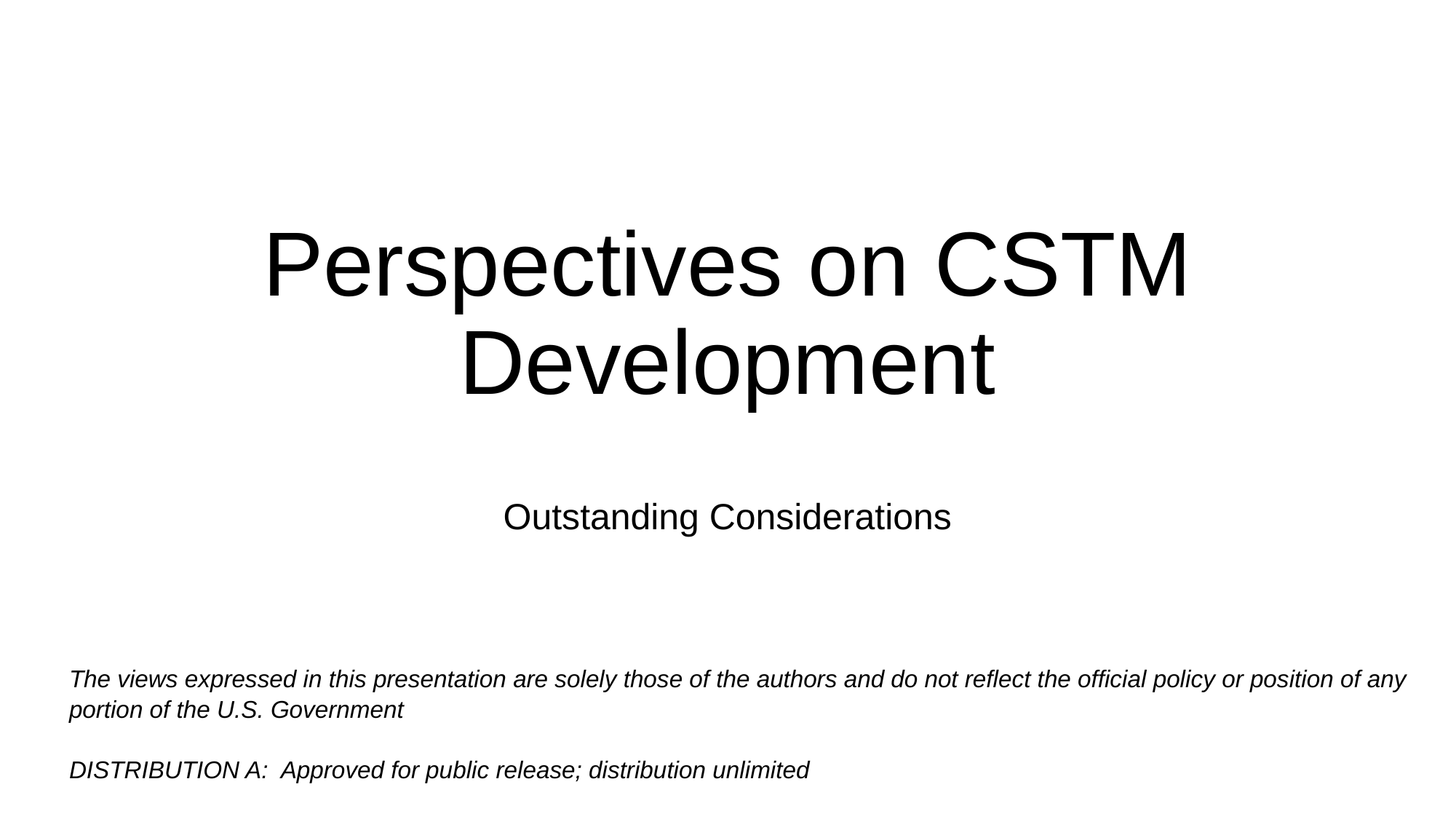

# Perspectives on CSTM Development
Outstanding Considerations
The views expressed in this presentation are solely those of the authors and do not reflect the official policy or position of any portion of the U.S. Government

DISTRIBUTION A:  Approved for public release; distribution unlimited